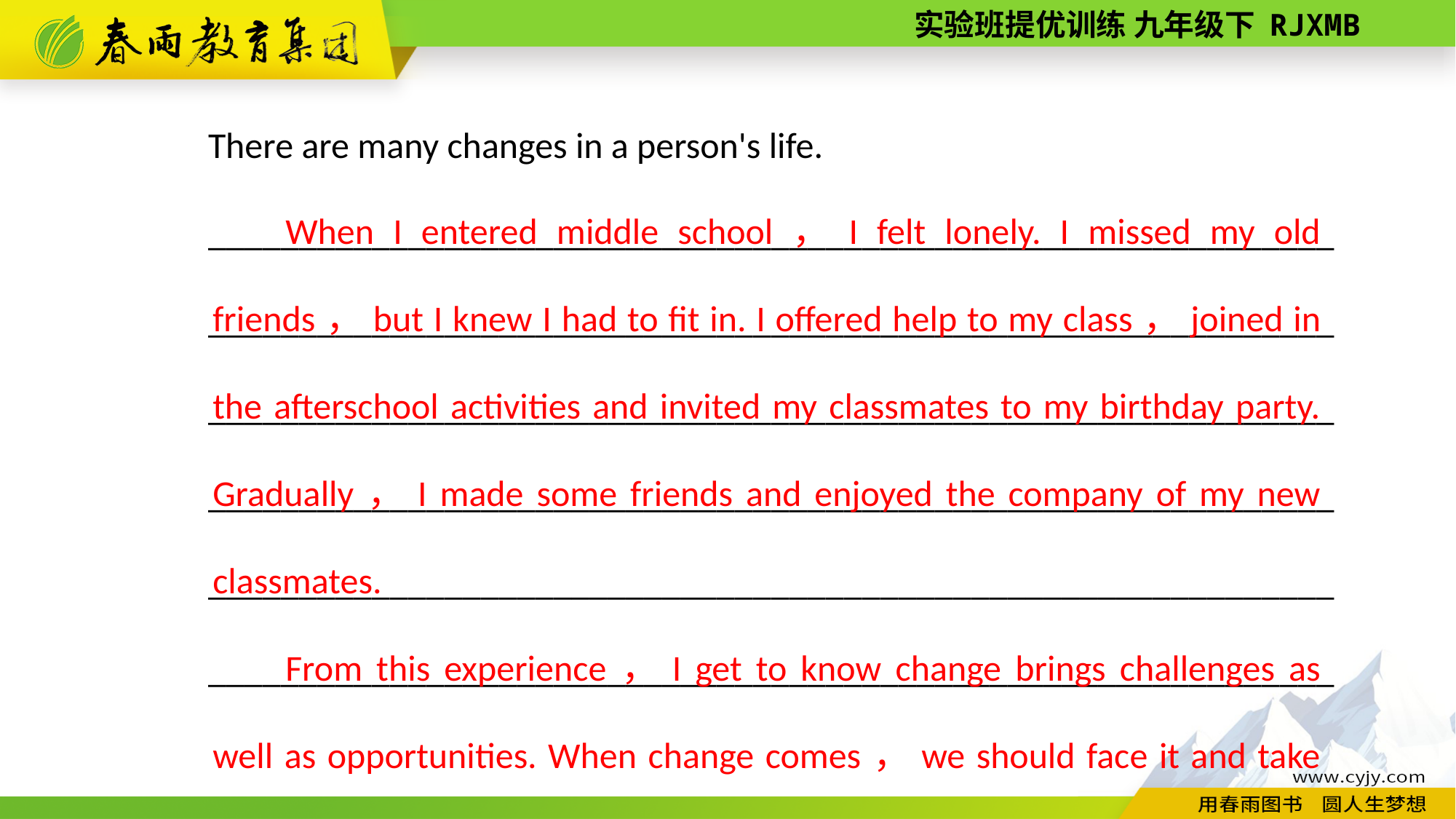

There are many changes in a person's life.
______________________________________________________________
______________________________________________________________
______________________________________________________________
______________________________________________________________
______________________________________________________________
______________________________________________________________
When I entered middle school，I felt lonely. I missed my old friends，but I knew I had to fit in. I offered help to my class，joined in the after­school activities and invited my classmates to my birthday party. Gradually，I made some friends and enjoyed the company of my new classmates.
From this experience，I get to know change brings challenges as well as opportunities. When change comes，we should face it and take actions.